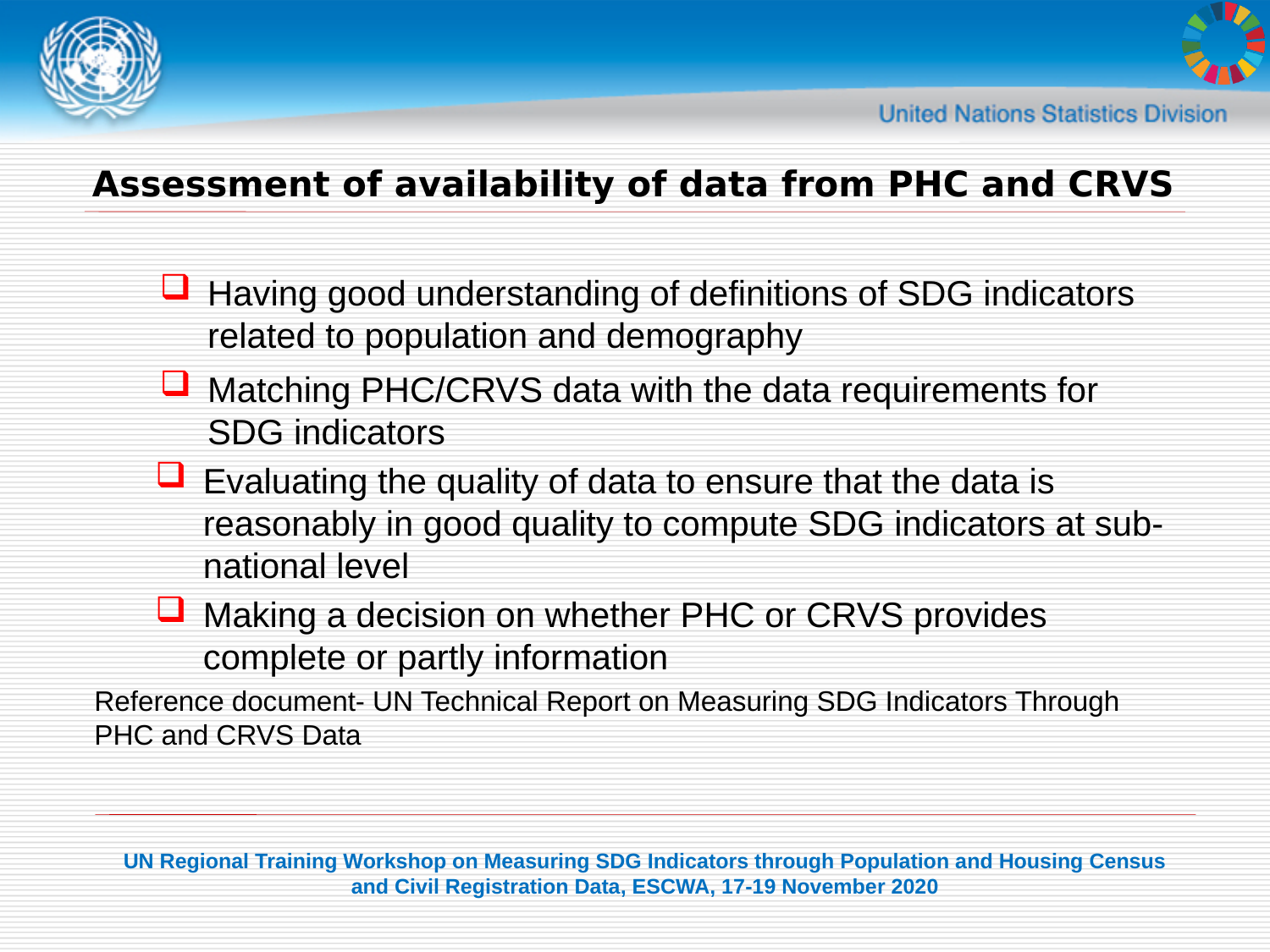

# Assessment of availability of data from PHC and CRVS

Having good understanding of definitions of SDG indicators related to population and demography
Matching PHC/CRVS data with the data requirements for SDG indicators
Evaluating the quality of data to ensure that the data is reasonably in good quality to compute SDG indicators at sub-national level
Making a decision on whether PHC or CRVS provides complete or partly information
Reference document- UN Technical Report on Measuring SDG Indicators Through  PHC and CRVS Data